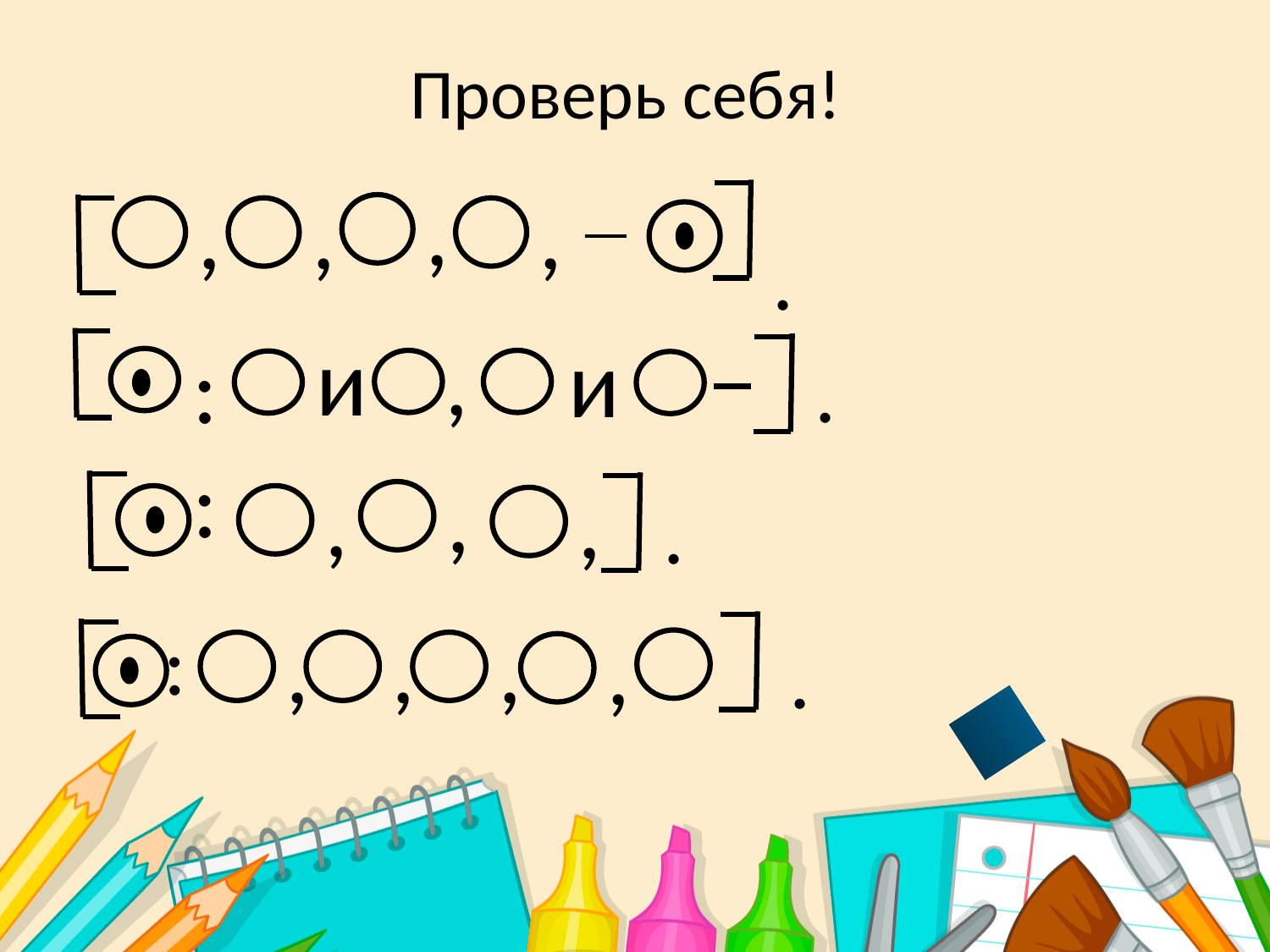

# Проверь себя!
,

,

,

,

.
.
и

,

и

::

,

,

,

.

,

,

,

,

:
.